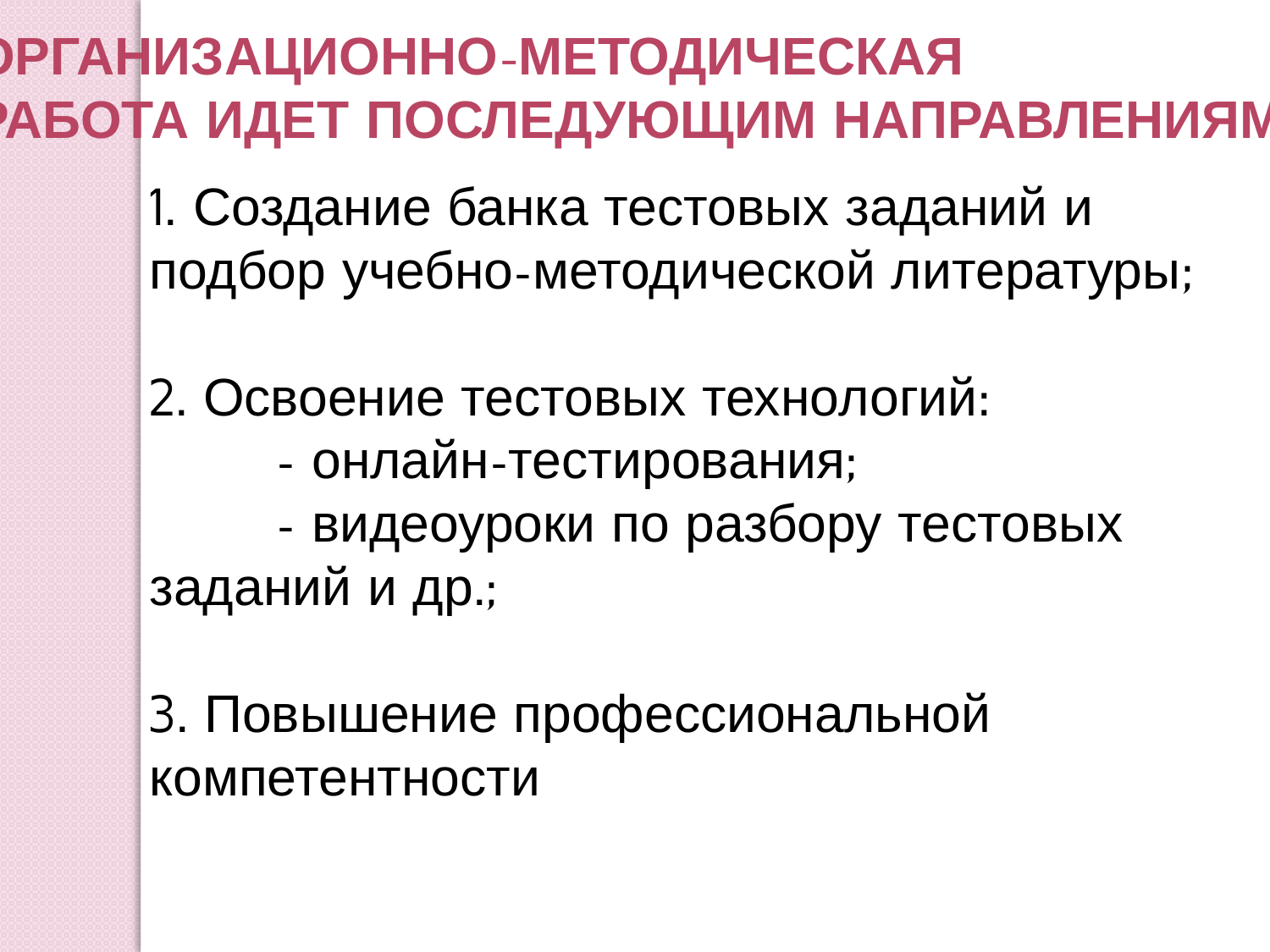

Организационно-методическая
работа идет последующим направлениям:
1. Создание банка тестовых заданий и подбор учебно-методической литературы;

2. Освоение тестовых технологий:
	- онлайн-тестирования;
	- видеоуроки по разбору тестовых заданий и др.;

3. Повышение профессиональной компетентности